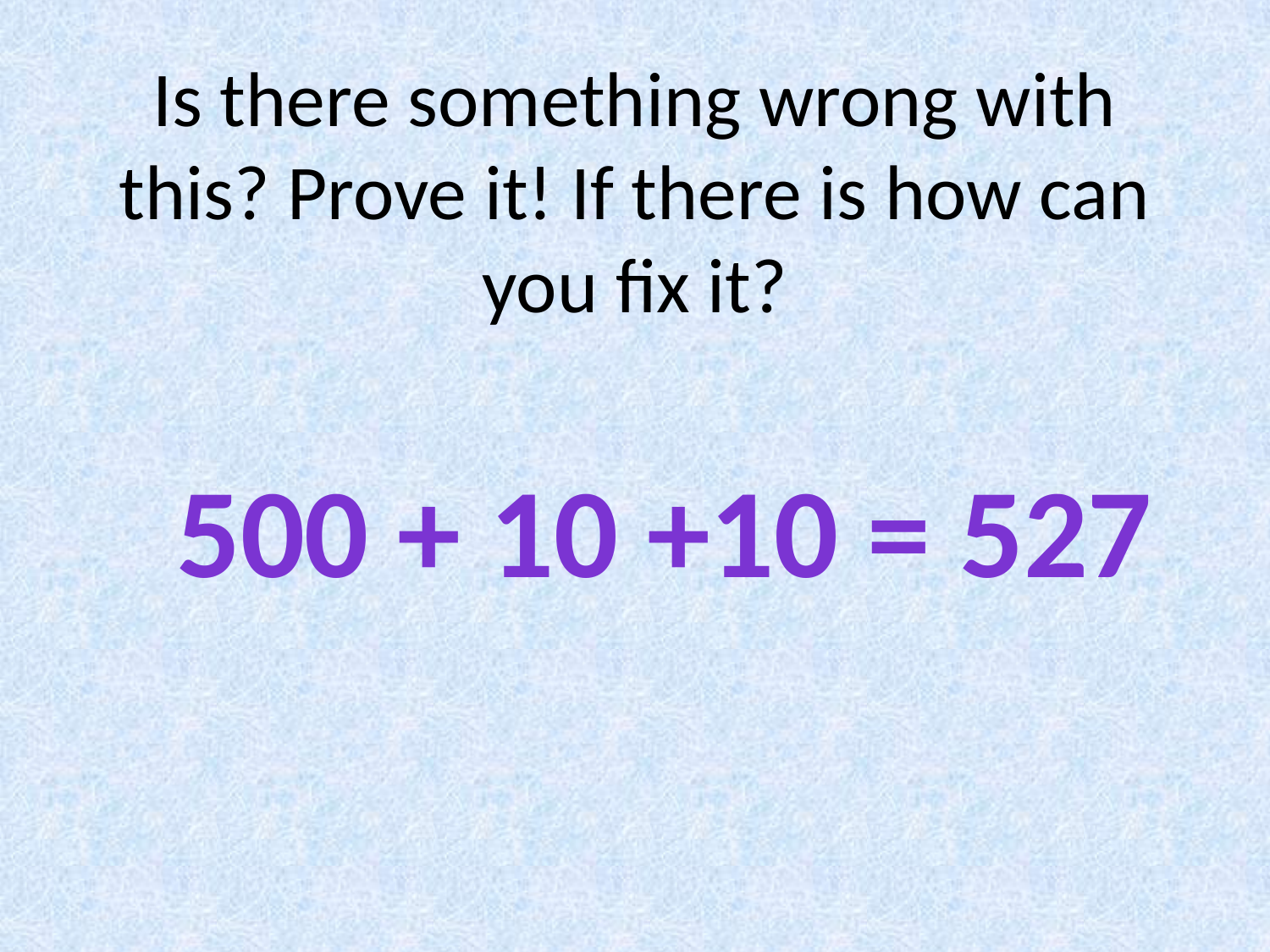

# Is there something wrong with this? Prove it! If there is how can you fix it?
500 + 10 +10 = 527